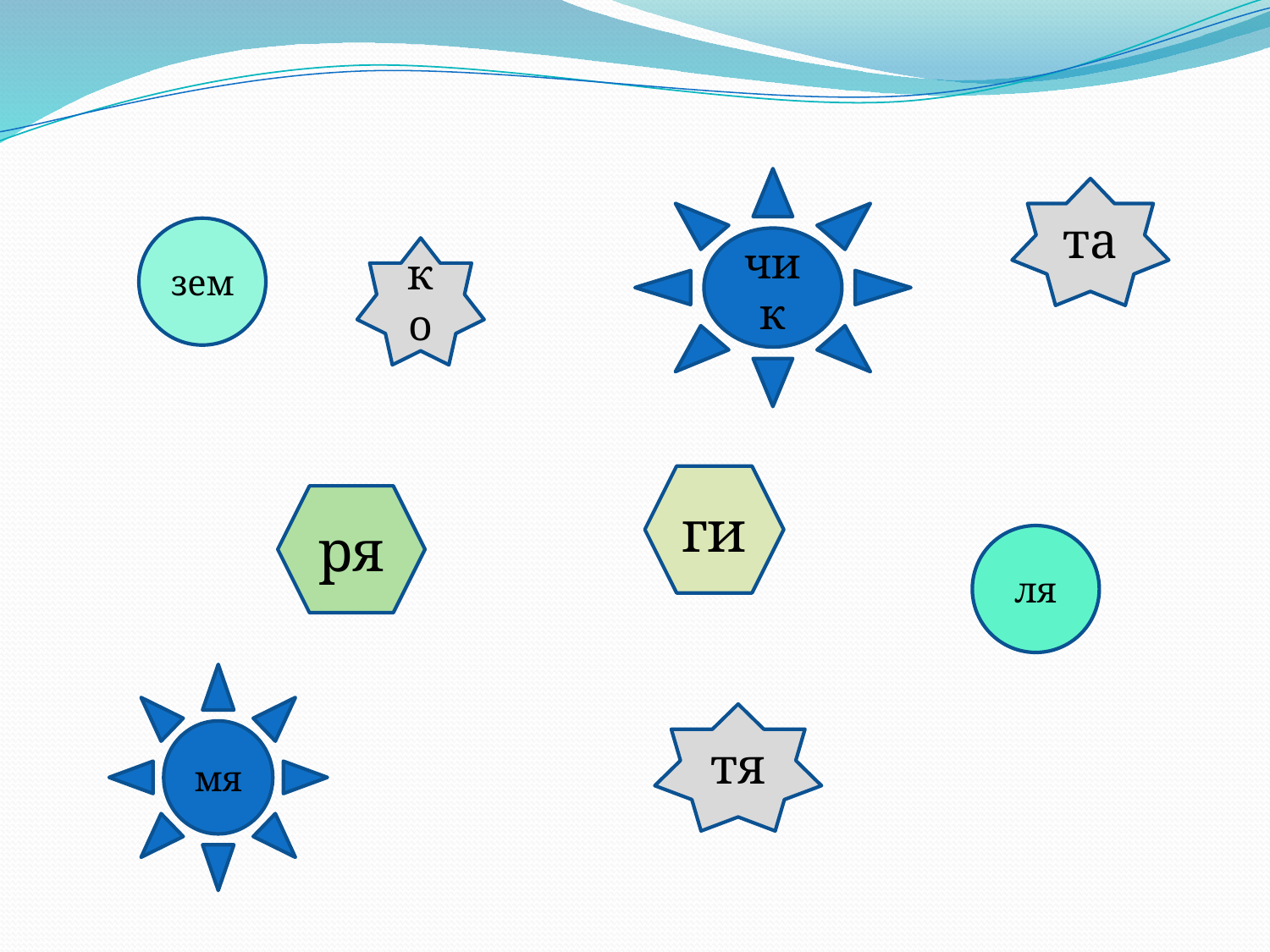

чик
та
зем
ко
ги
ря
ля
мя
тя